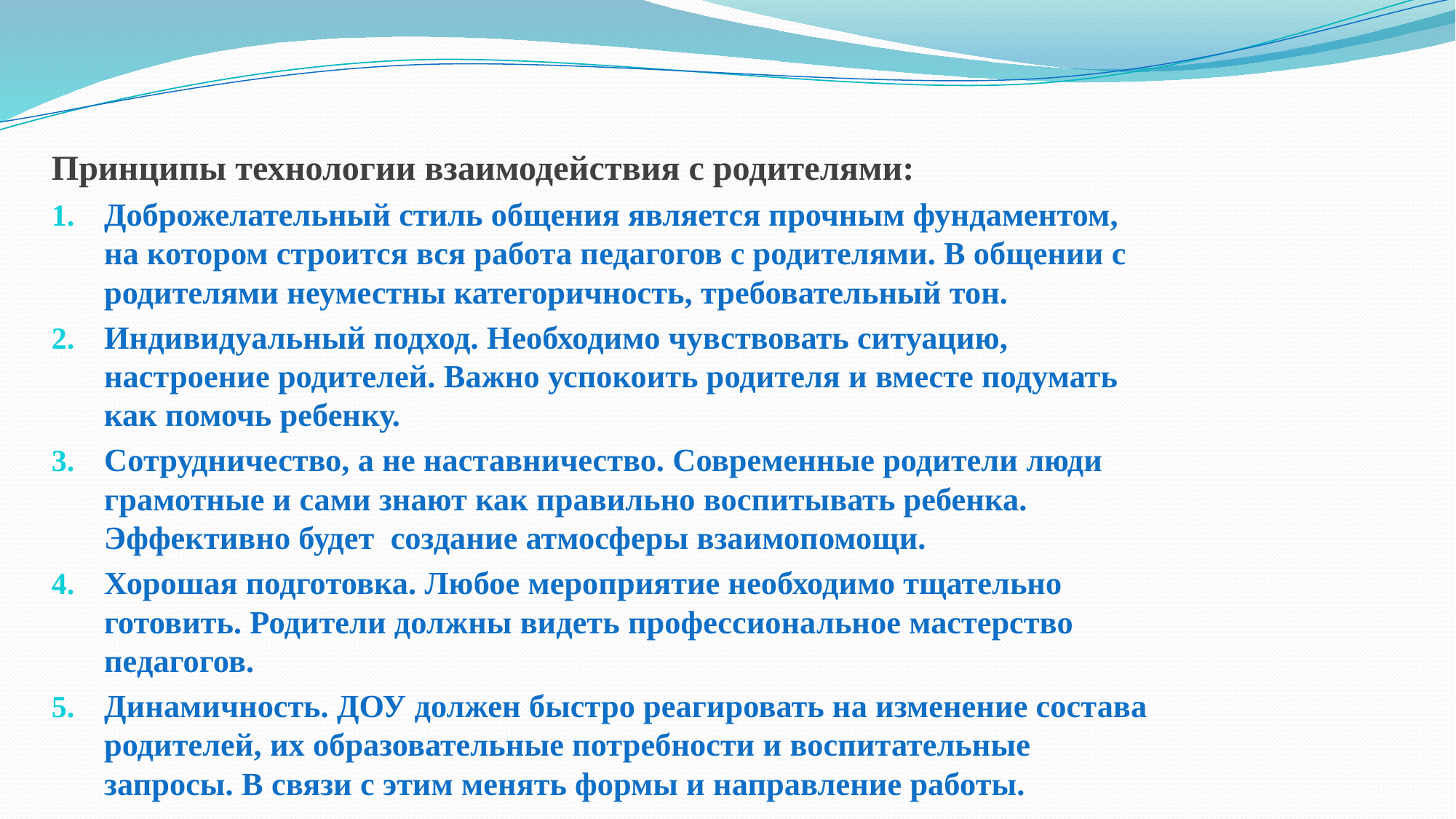

Принципы технологии взаимодействия с родителями:
Доброжелательный стиль общения является прочным фундаментом, на котором строится вся работа педагогов с родителями. В общении с родителями неуместны категоричность, требовательный тон.
Индивидуальный подход. Необходимо чувствовать ситуацию, настроение родителей. Важно успокоить родителя и вместе подумать как помочь ребенку.
Сотрудничество, а не наставничество. Современные родители люди грамотные и сами знают как правильно воспитывать ребенка. Эффективно будет  создание атмосферы взаимопомощи.
Хорошая подготовка. Любое мероприятие необходимо тщательно готовить. Родители должны видеть профессиональное мастерство педагогов.
Динамичность. ДОУ должен быстро реагировать на изменение состава родителей, их образовательные потребности и воспитательные запросы. В связи с этим менять формы и направление работы.